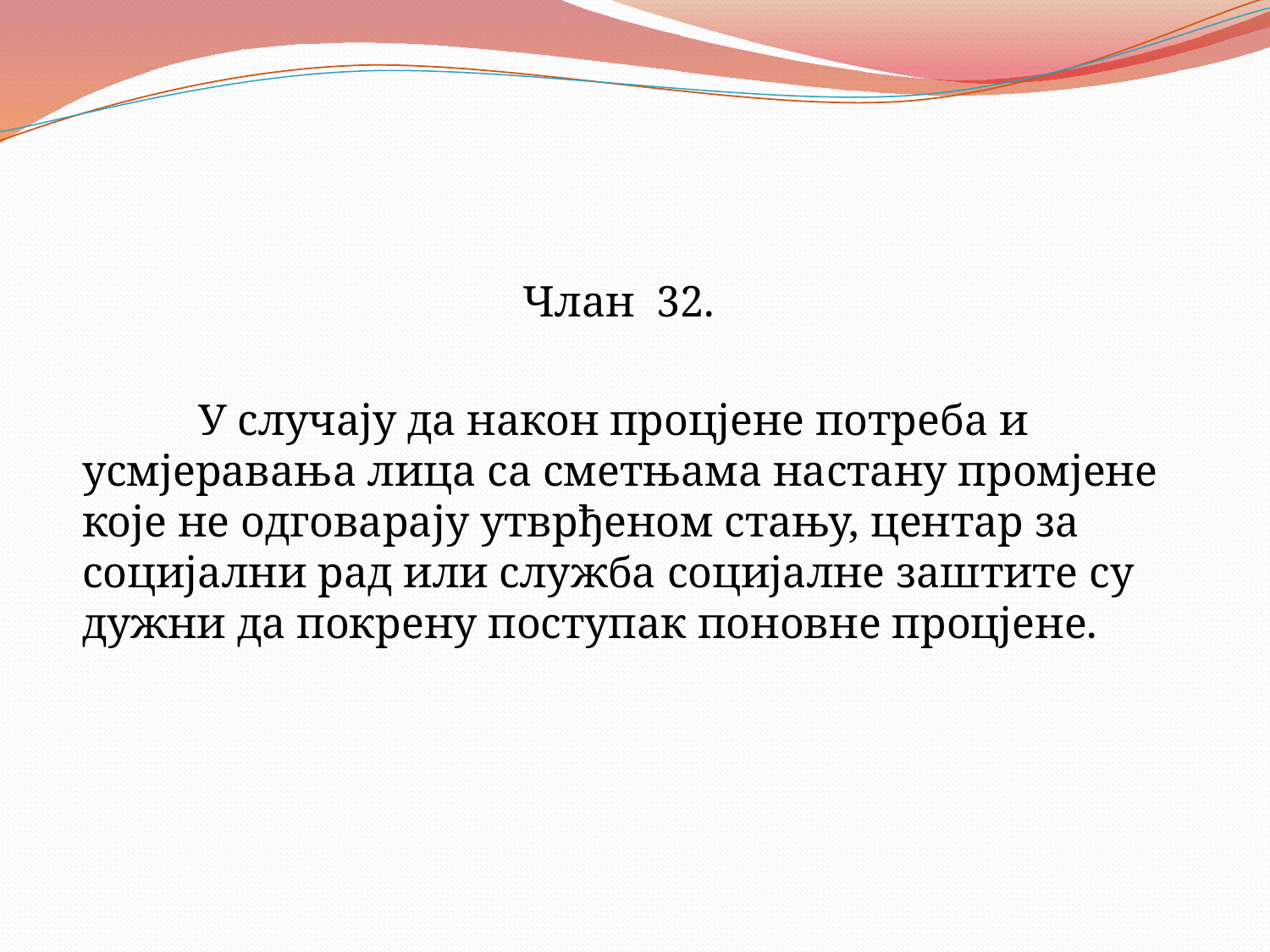

Члан  32.

              У случају да након процјене потреба и усмјеравања лица са сметњама настану промјене које не одговарају утврђеном стању, центар за социјални рад или служба социјалне заштите су дужни да покрену поступак поновне процјене.